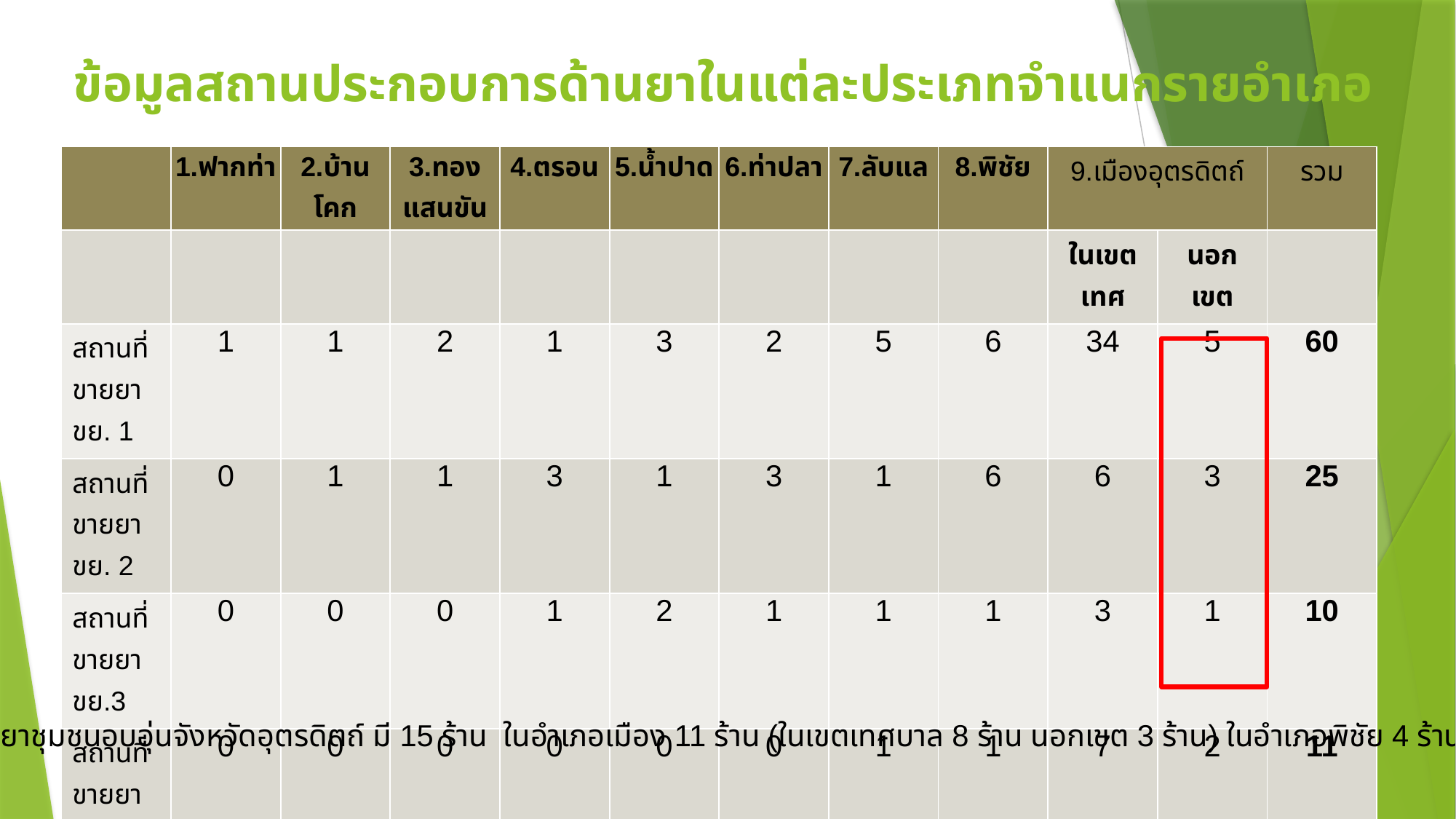

# ข้อมูลสถานประกอบการด้านยาในแต่ละประเภทจำแนกรายอำเภอ
|  | 1.ฟากท่า | 2.บ้านโคก | 3.ทองแสนขัน | 4.ตรอน | 5.น้ำปาด | 6.ท่าปลา | 7.ลับแล | 8.พิชัย | 9.เมืองอุตรดิตถ์ |  | รวม |
| --- | --- | --- | --- | --- | --- | --- | --- | --- | --- | --- | --- |
|  |  |  |  |  |  |  |  |  | ในเขตเทศ | นอกเขต |  |
| สถานที่ขายยา ขย. 1 | 1 | 1 | 2 | 1 | 3 | 2 | 5 | 6 | 34 | 5 | 60 |
| สถานที่ขายยา ขย. 2 | 0 | 1 | 1 | 3 | 1 | 3 | 1 | 6 | 6 | 3 | 25 |
| สถานที่ขายยา ขย.3 | 0 | 0 | 0 | 1 | 2 | 1 | 1 | 1 | 3 | 1 | 10 |
| สถานที่ขายยา ขยบ | 0 | 0 | 0 | 0 | 0 | 0 | 1 | 1 | 7 | 2 | 11 |
| สถานที่ผลิต ผยบ | 0 | 0 | 0 | 0 | 0 | 0 | 1 | 1 | 2 | 0 | 4 |
| รวม | 1 | 2 | 3 | 5 | 6 | 6 | 9 | 15 | 52 | 11 | 110 |

หมายเหตุ: ร้านยาชุมชนอบอุ่นจังหวัดอุตรดิตถ์ มี 15 ร้าน  ในอำเภอเมือง 11 ร้าน (ในเขตเทศบาล 8 ร้าน นอกเขต 3 ร้าน) ในอำเภอพิชัย 4 ร้าน